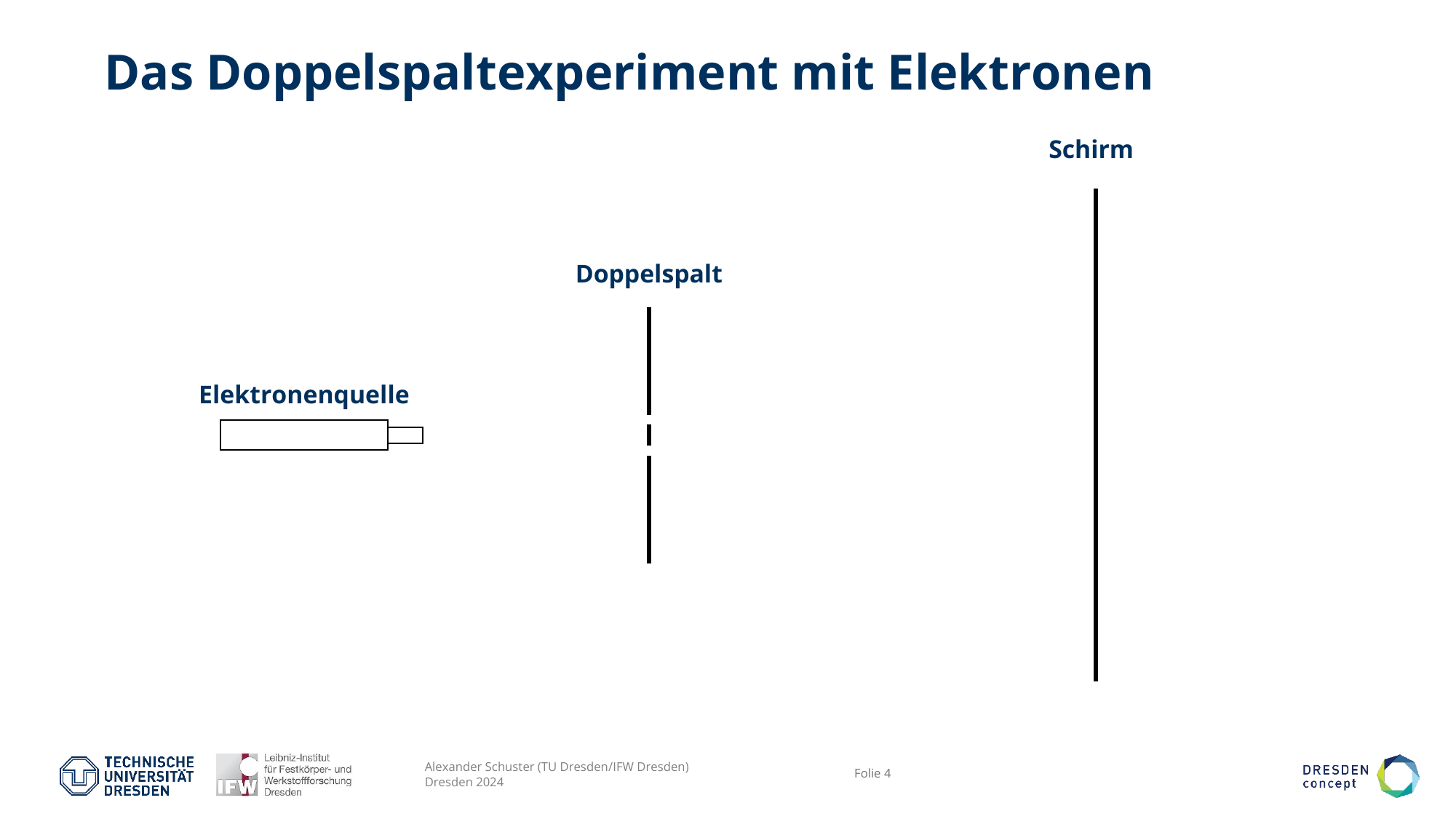

# Das Doppelspaltexperiment mit Elektronen
Schirm
Doppelspalt
Elektronenquelle